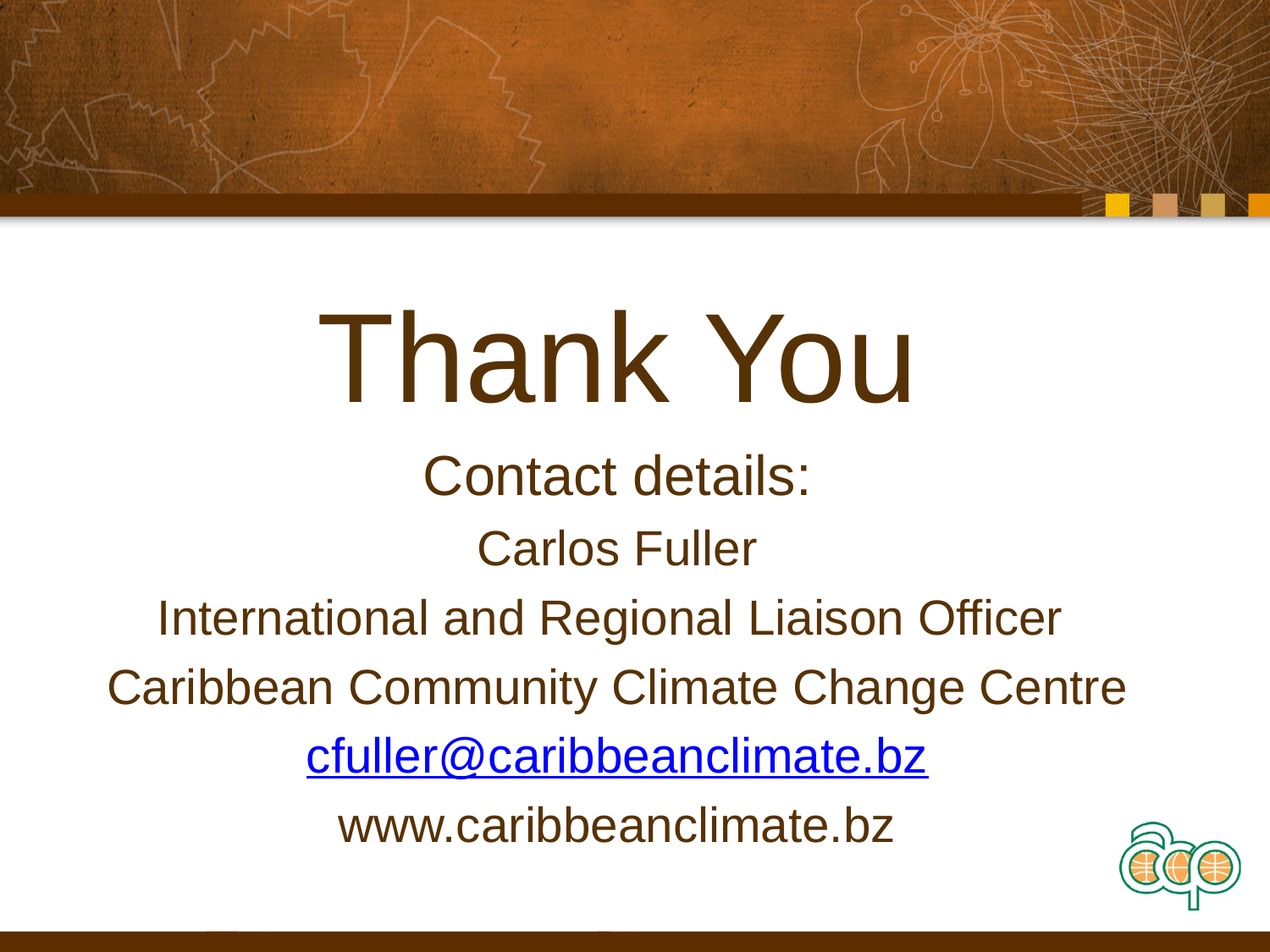

Thank You
Contact details:
Carlos Fuller
International and Regional Liaison Officer
Caribbean Community Climate Change Centre
cfuller@caribbeanclimate.bz
www.caribbeanclimate.bz